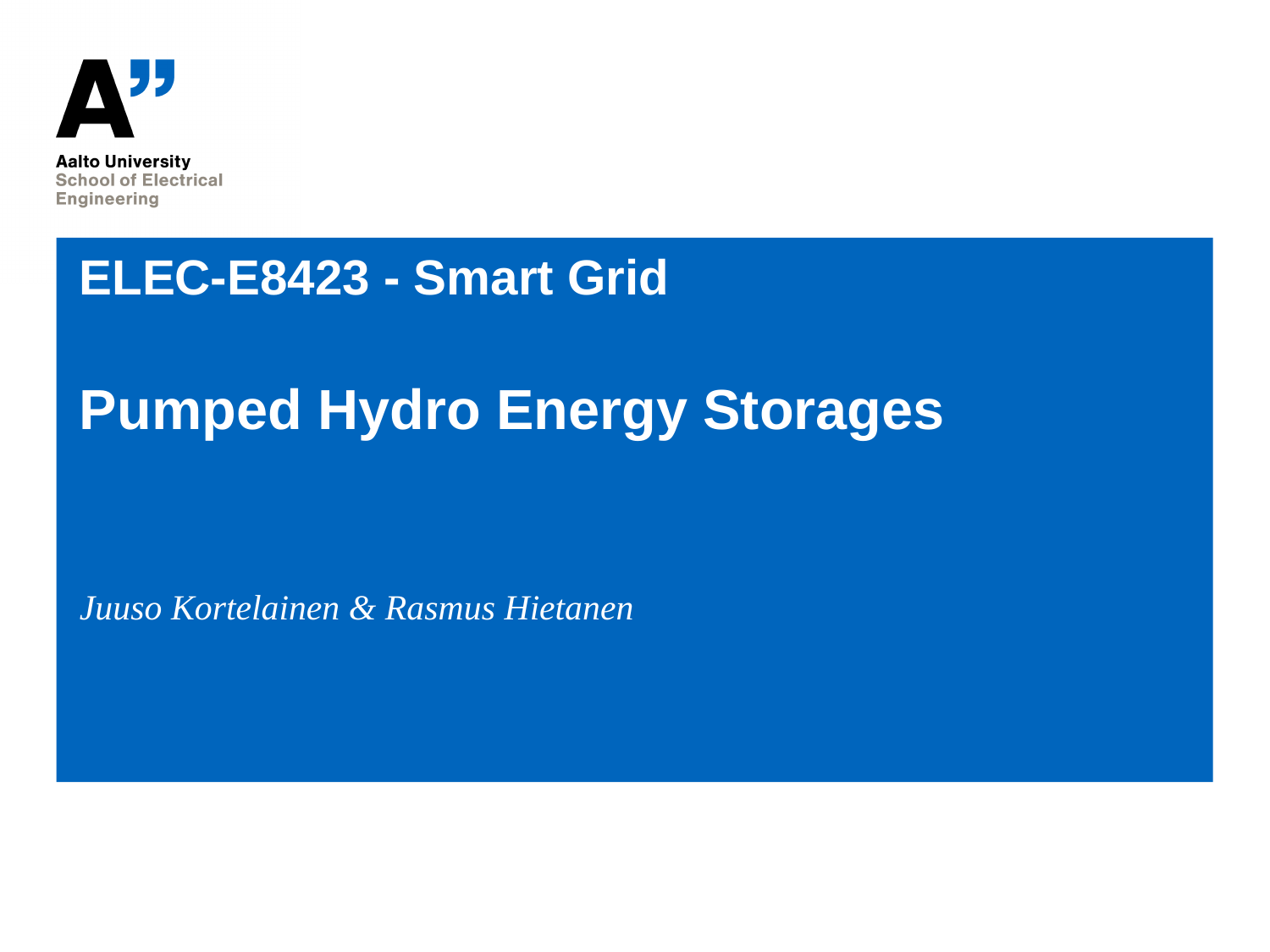

# ELEC-E8423 - Smart Grid
Pumped Hydro Energy Storages
Juuso Kortelainen & Rasmus Hietanen